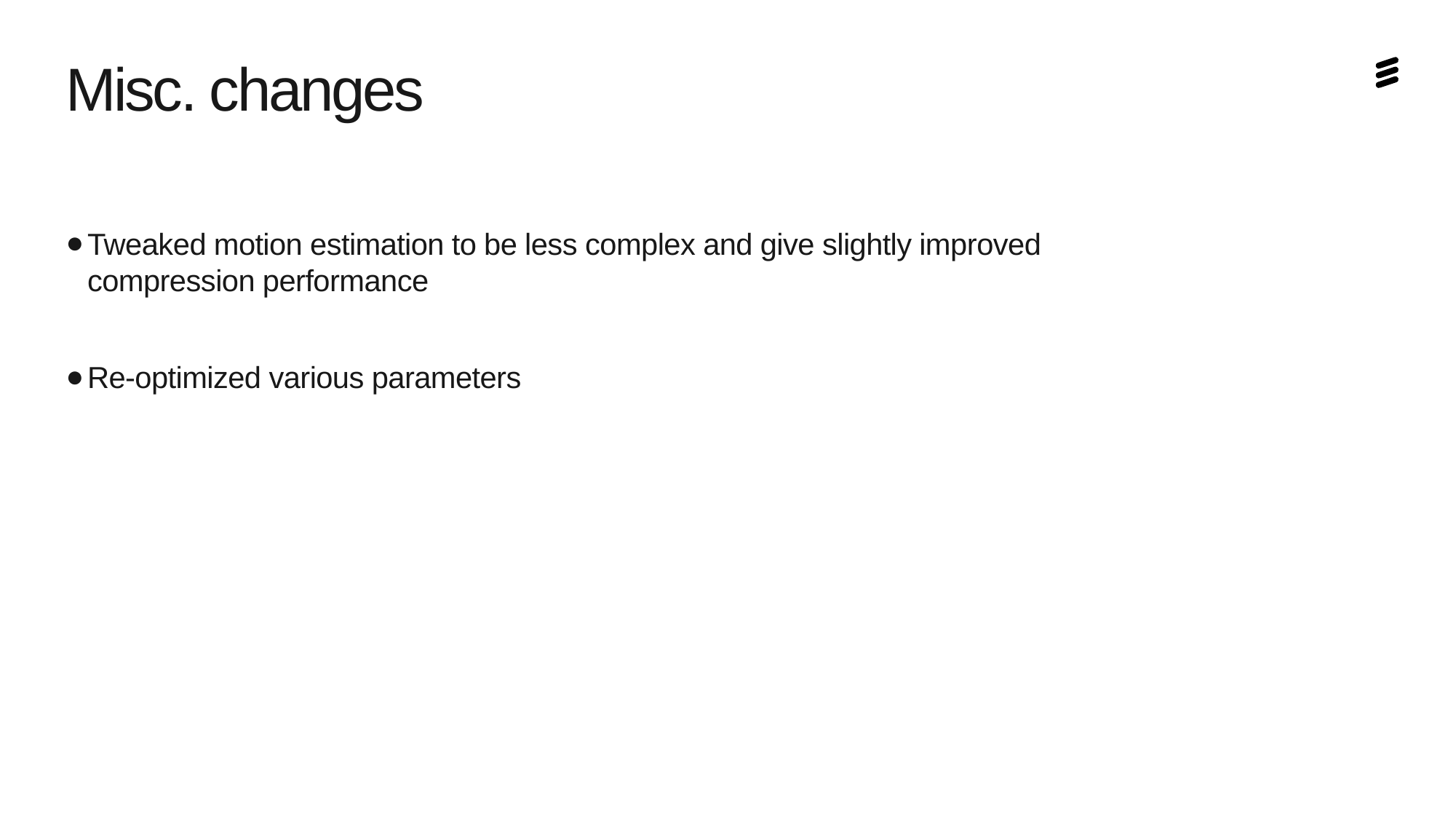

# Misc. changes
Tweaked motion estimation to be less complex and give slightly improved compression performance

Re-optimized various parameters